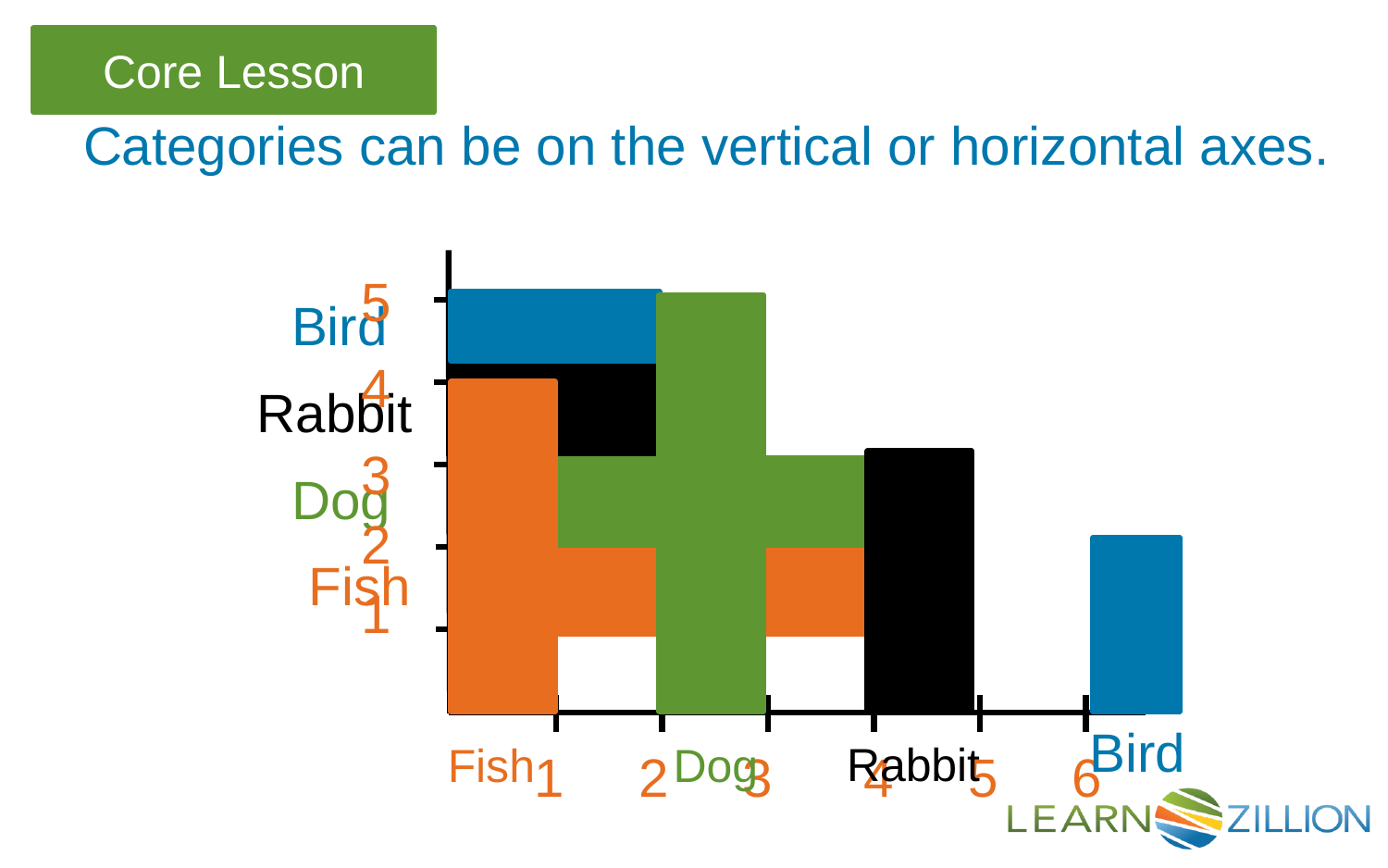

Categories can be on the vertical or horizontal axes.
5
Bird

4

Rabbit

3

Dog

2

Fish

1
Bird
Rabbit
Fish
Dog
1
2
3
4
5
6